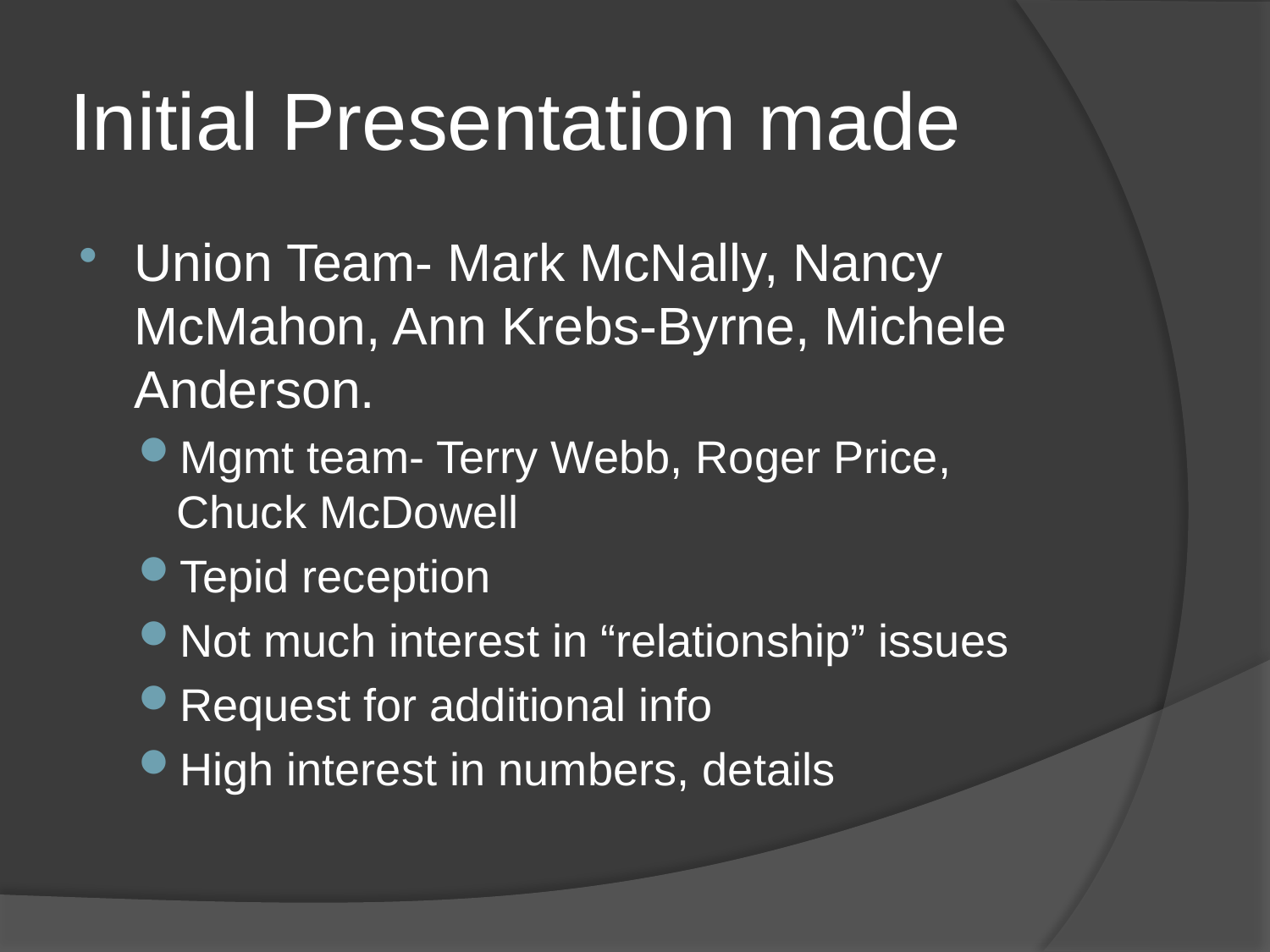

# Initial Presentation made
Union Team- Mark McNally, Nancy McMahon, Ann Krebs-Byrne, Michele Anderson.
Mgmt team- Terry Webb, Roger Price, Chuck McDowell
Tepid reception
Not much interest in “relationship” issues
Request for additional info
High interest in numbers, details